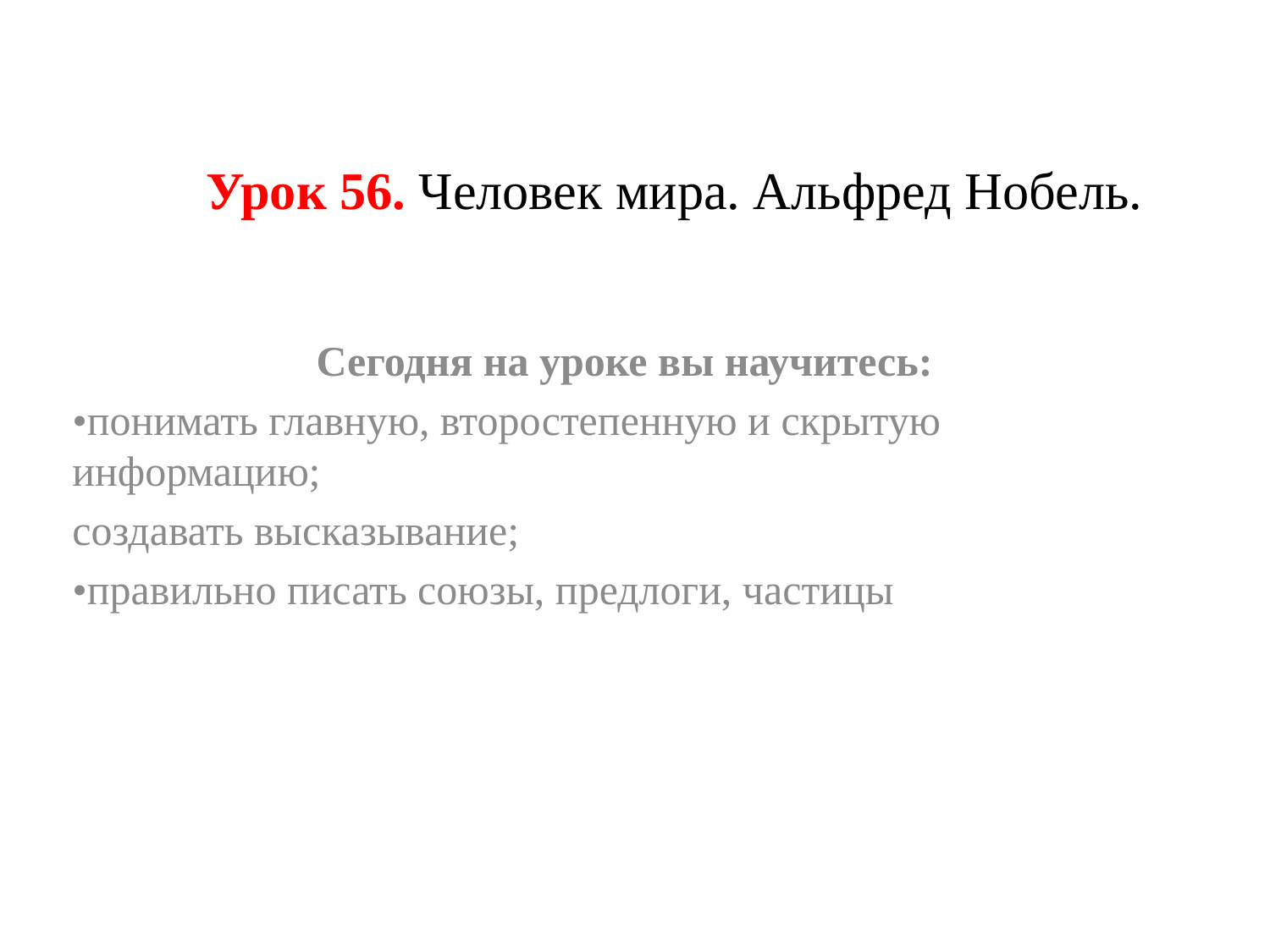

# Урок 56. Человек мира. Альфред Нобель.
Сегодня на уроке вы научитесь:
•понимать главную, второстепенную и скрытую информацию;
создавать высказывание;
•правильно писать союзы, предлоги, частицы